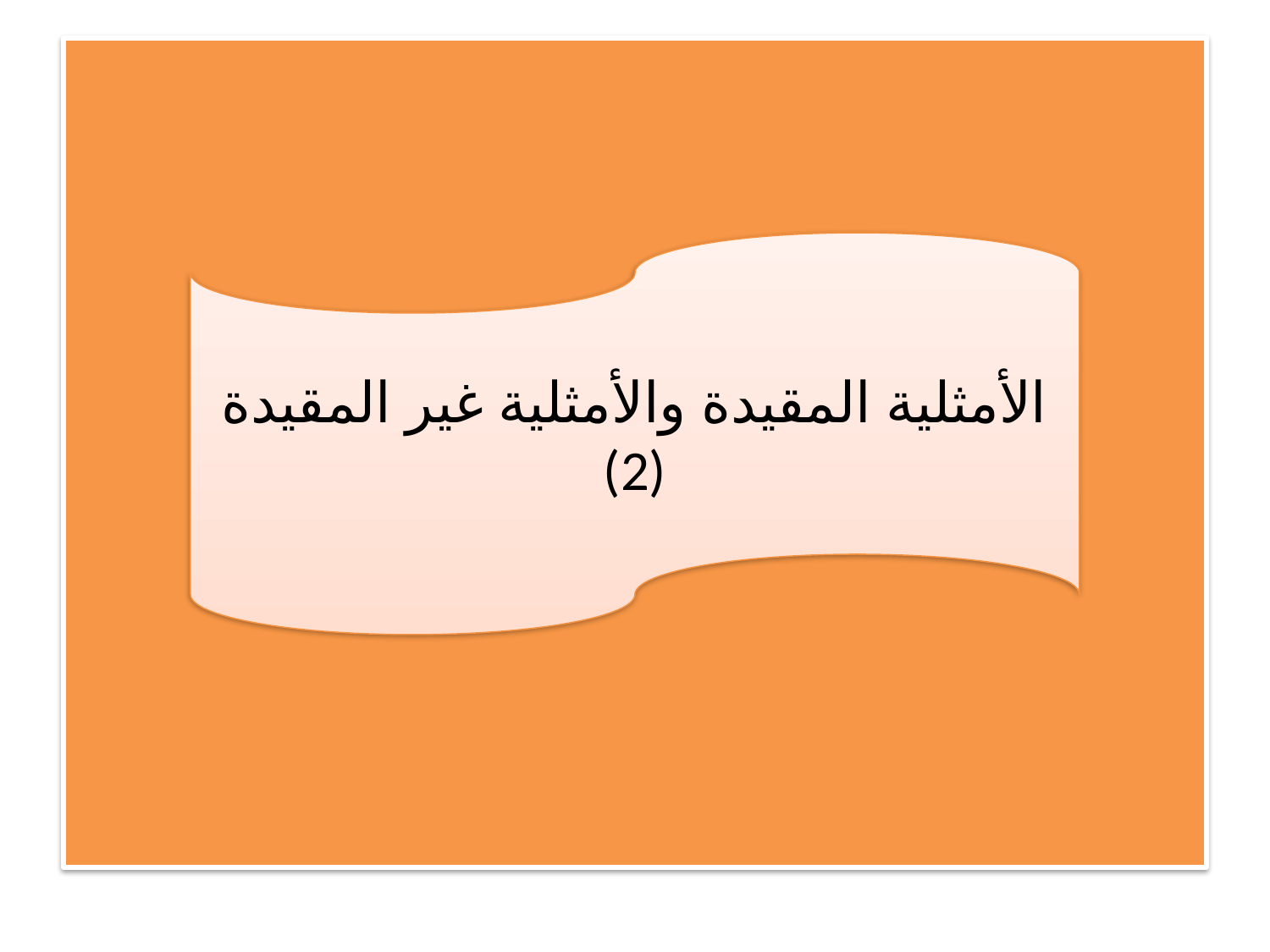

# الأمثلية المقيدة والأمثلية
الأمثلية المقيدة والأمثلية غير المقيدة
(2)